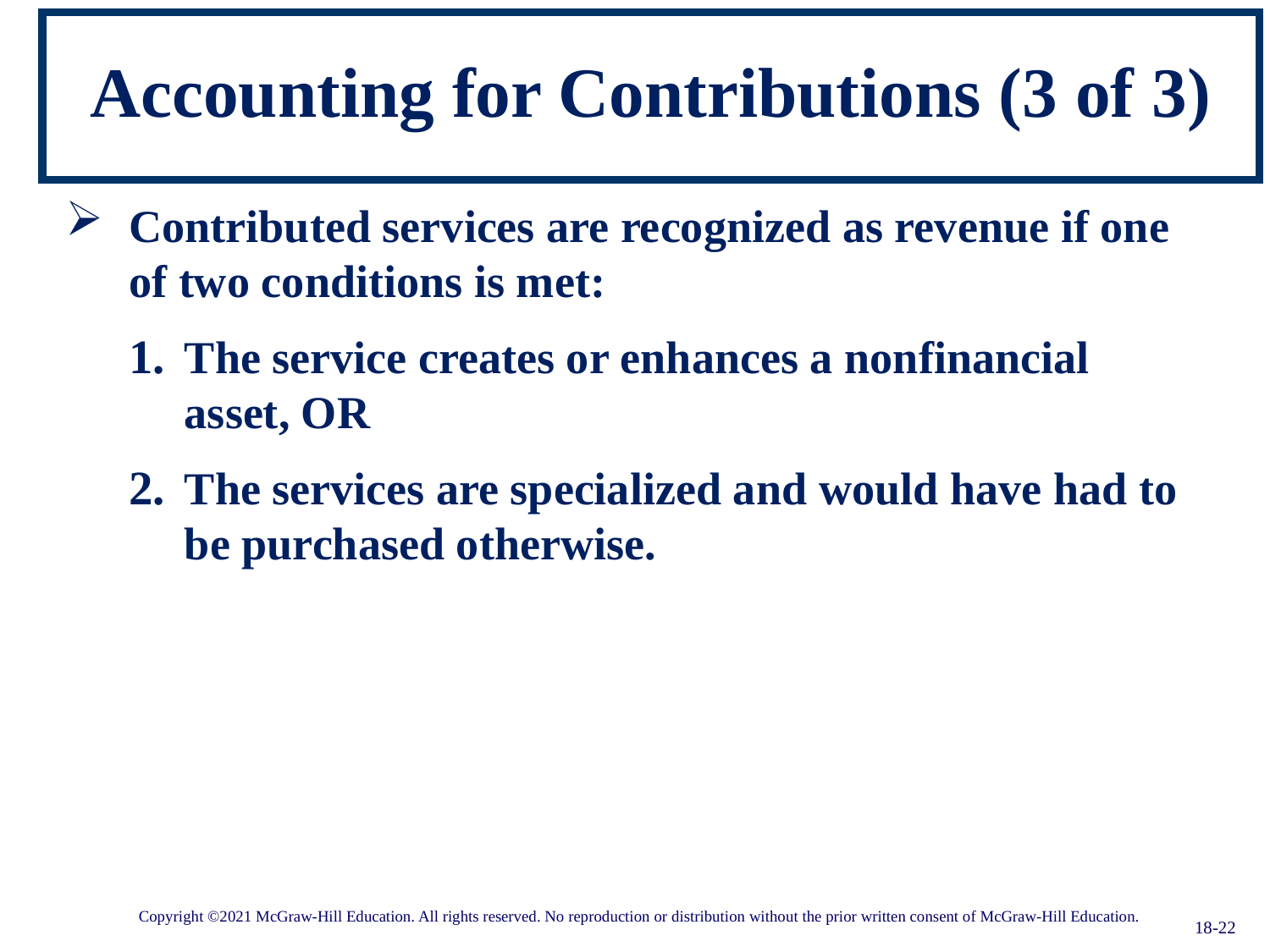

# Accounting for Contributions (3 of 3)
Contributed services are recognized as revenue if one of two conditions is met:
The service creates or enhances a nonfinancial asset, OR
The services are specialized and would have had to be purchased otherwise.
18-22
Copyright ©2021 McGraw-Hill Education. All rights reserved. No reproduction or distribution without the prior written consent of McGraw-Hill Education.